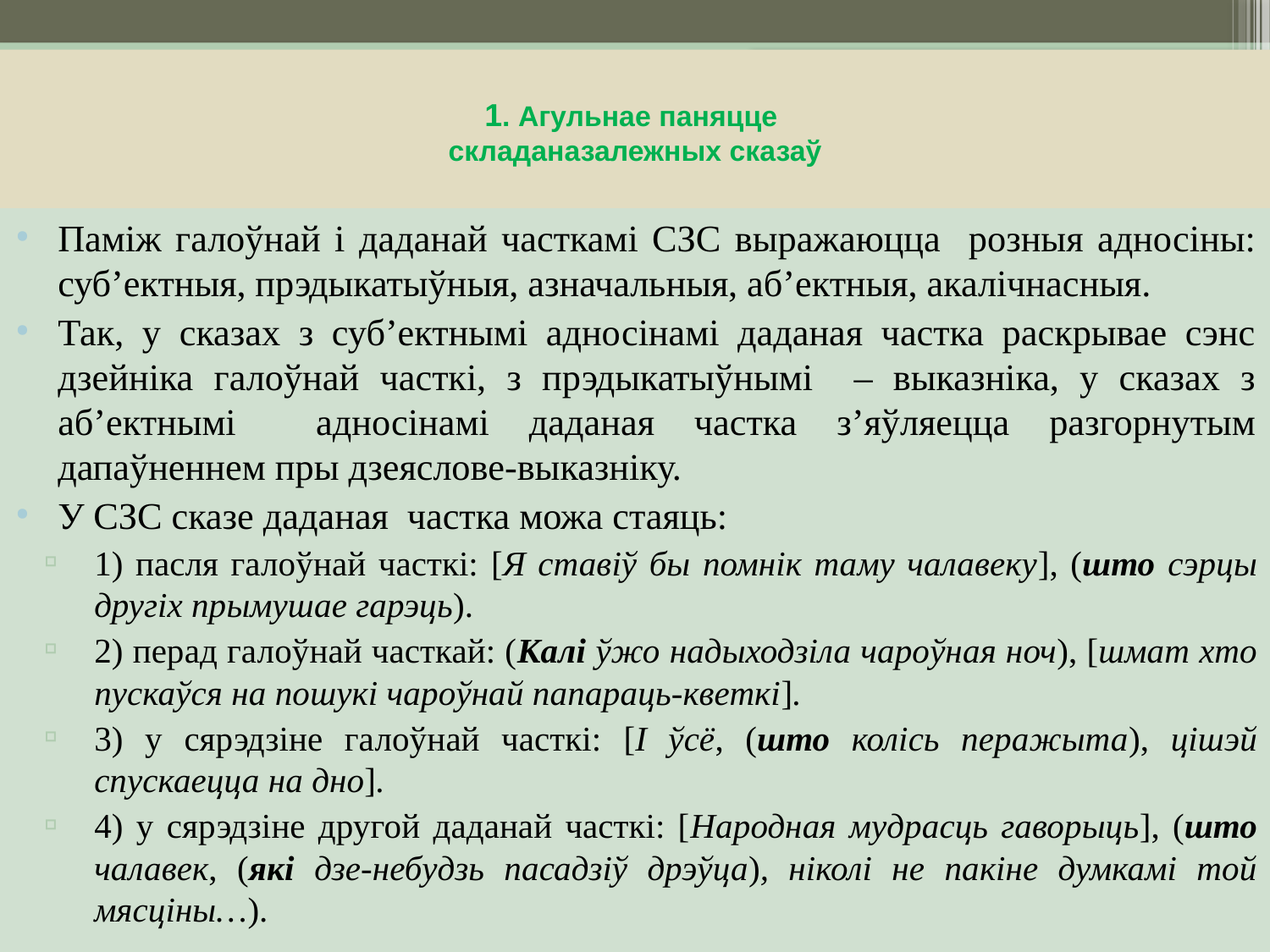

# 1. Агульнае паняцце складаназалежных сказаў
Паміж галоўнай і даданай часткамі СЗС выражаюцца  розныя адносіны: суб’ектныя, прэдыкатыўныя, азначальныя, аб’ектныя, акалічнасныя.
Так, у сказах з суб’ектнымі адносінамі даданая частка раскрывае сэнс дзейніка галоўнай часткі, з прэдыкатыўнымі  – выказніка, у сказах з аб’ектнымі  адносінамі даданая частка з’яўляецца разгорнутым дапаўненнем пры дзеяслове-выказніку.
У СЗС сказе даданая  частка можа стаяць:
1) пасля галоўнай часткі: [Я ставіў бы помнік таму чалавеку], (што сэрцы другіх прымушае гарэць).
2) перад галоўнай часткай: (Калі ўжо надыходзіла чароўная ноч), [шмат хто пускаўся на пошукі чароўнай папараць-кветкі].
3) у сярэдзіне галоўнай часткі: [І ўсё, (што колісь перажыта), цішэй спускаецца на дно].
4) у сярэдзіне другой даданай часткі: [Народная мудрасць гаворыць], (што чалавек, (які дзе-небудзь пасадзіў дрэўца), ніколі не пакіне думкамі той мясціны…).